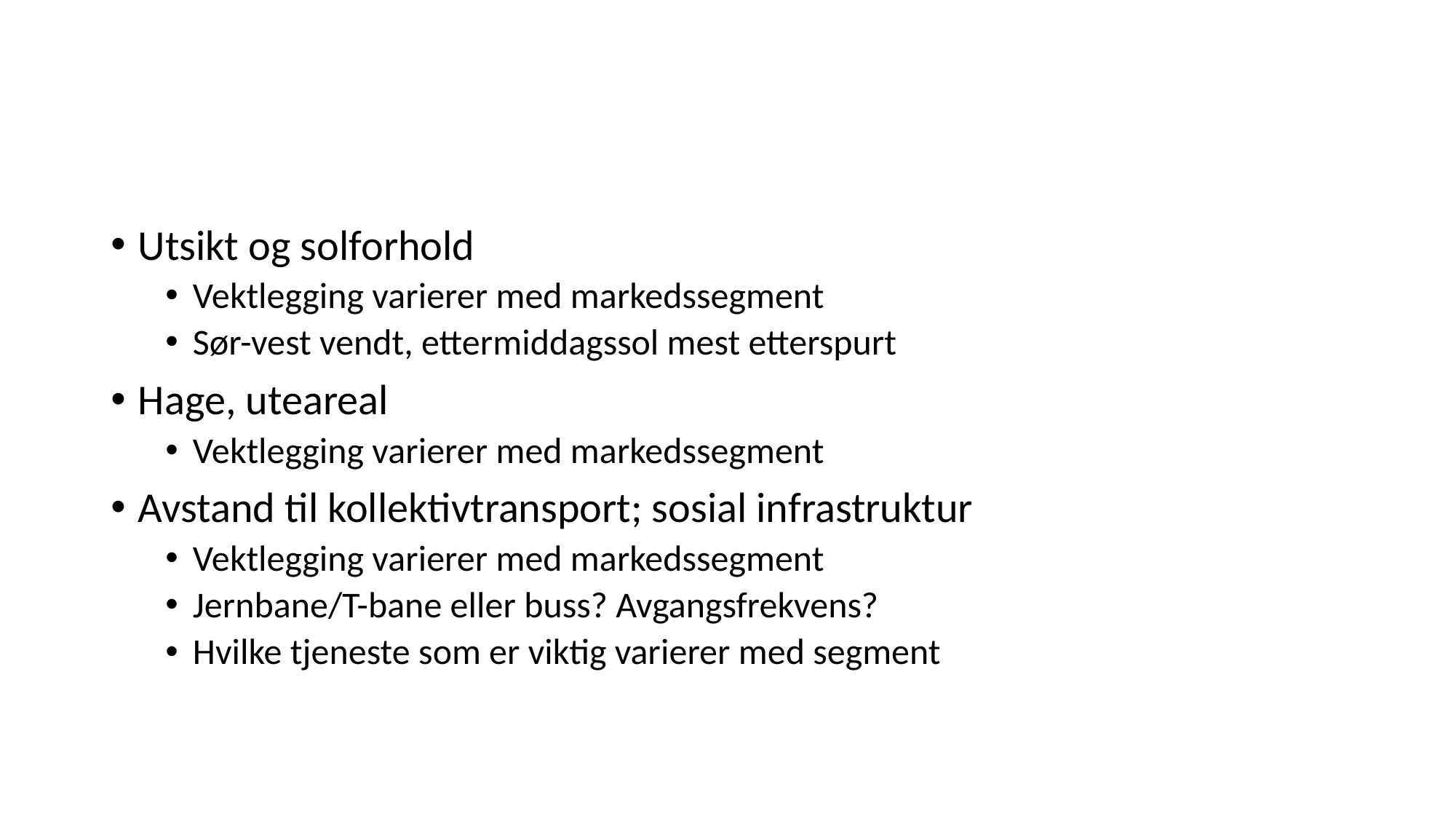

#
Utsikt og solforhold
Vektlegging varierer med markedssegment
Sør-vest vendt, ettermiddagssol mest etterspurt
Hage, uteareal
Vektlegging varierer med markedssegment
Avstand til kollektivtransport; sosial infrastruktur
Vektlegging varierer med markedssegment
Jernbane/T-bane eller buss? Avgangsfrekvens?
Hvilke tjeneste som er viktig varierer med segment